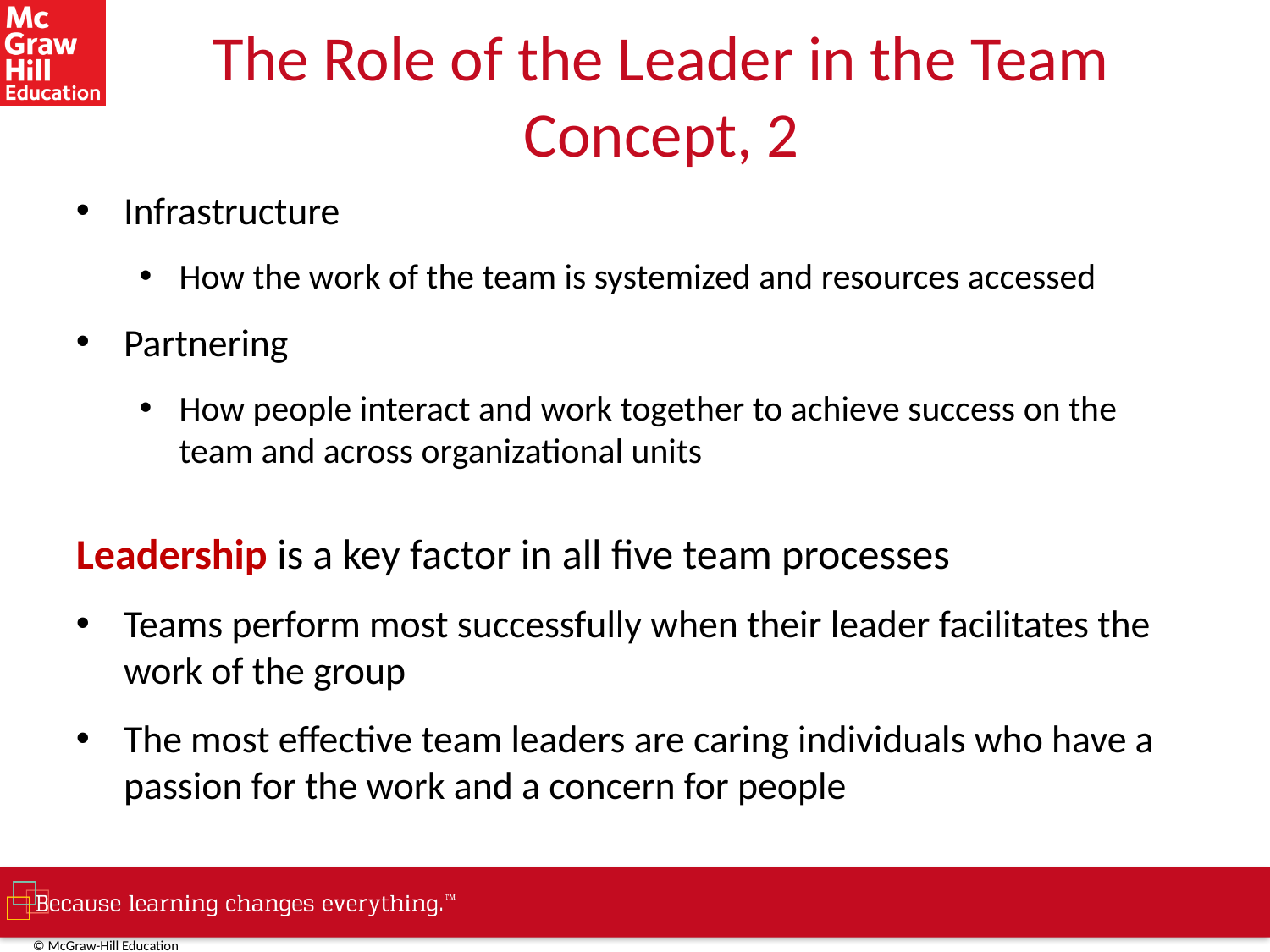

# The Role of the Leader in the Team Concept, 2
Infrastructure
How the work of the team is systemized and resources accessed
Partnering
How people interact and work together to achieve success on the team and across organizational units

Leadership is a key factor in all five team processes
Teams perform most successfully when their leader facilitates the work of the group
The most effective team leaders are caring individuals who have a passion for the work and a concern for people